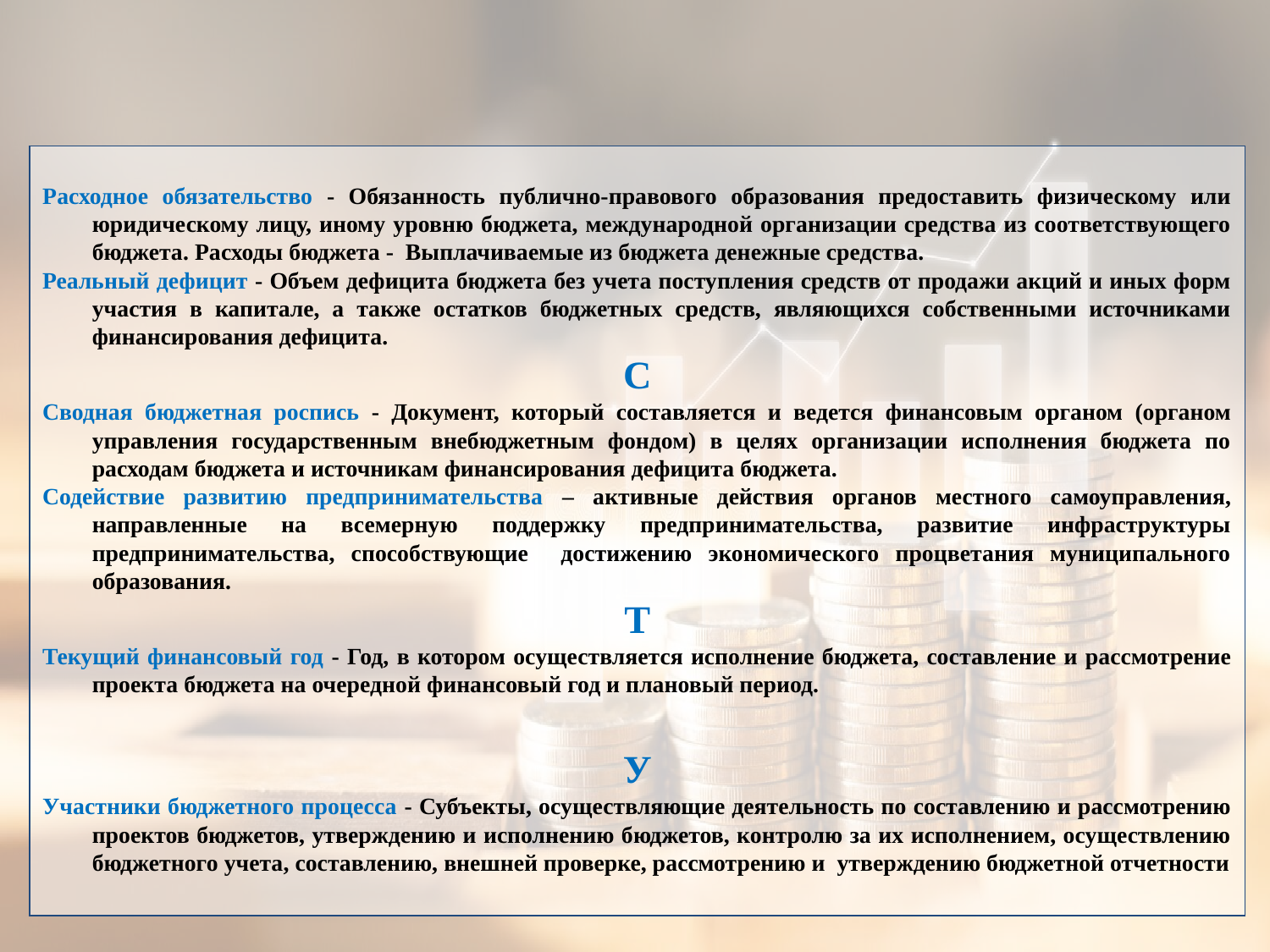

Расходное обязательство - Обязанность публично-правового образования предоставить физическому или юридическому лицу, иному уровню бюджета, международной организации средства из соответствующего бюджета. Расходы бюджета -  Выплачиваемые из бюджета денежные средства.
Реальный дефицит - Объем дефицита бюджета без учета поступления средств от продажи акций и иных форм участия в капитале, а также остатков бюджетных средств, являющихся собственными источниками финансирования дефицита.
С
Сводная бюджетная роспись - Документ, который составляется и ведется финансовым органом (органом управления государственным внебюджетным фондом) в целях организации исполнения бюджета по расходам бюджета и источникам финансирования дефицита бюджета.
Содействие развитию предпринимательства – активные действия органов местного самоуправления, направленные на всемерную поддержку предпринимательства, развитие инфраструктуры предпринимательства, способствующие  достижению экономического процветания муниципального образования.
Т
Текущий финансовый год - Год, в котором осуществляется исполнение бюджета, составление и рассмотрение проекта бюджета на очередной финансовый год и плановый период.

У
Участники бюджетного процесса - Субъекты, осуществляющие деятельность по составлению и рассмотрению проектов бюджетов, утверждению и исполнению бюджетов, контролю за их исполнением, осуществлению бюджетного учета, составлению, внешней проверке, рассмотрению и  утверждению бюджетной отчетности